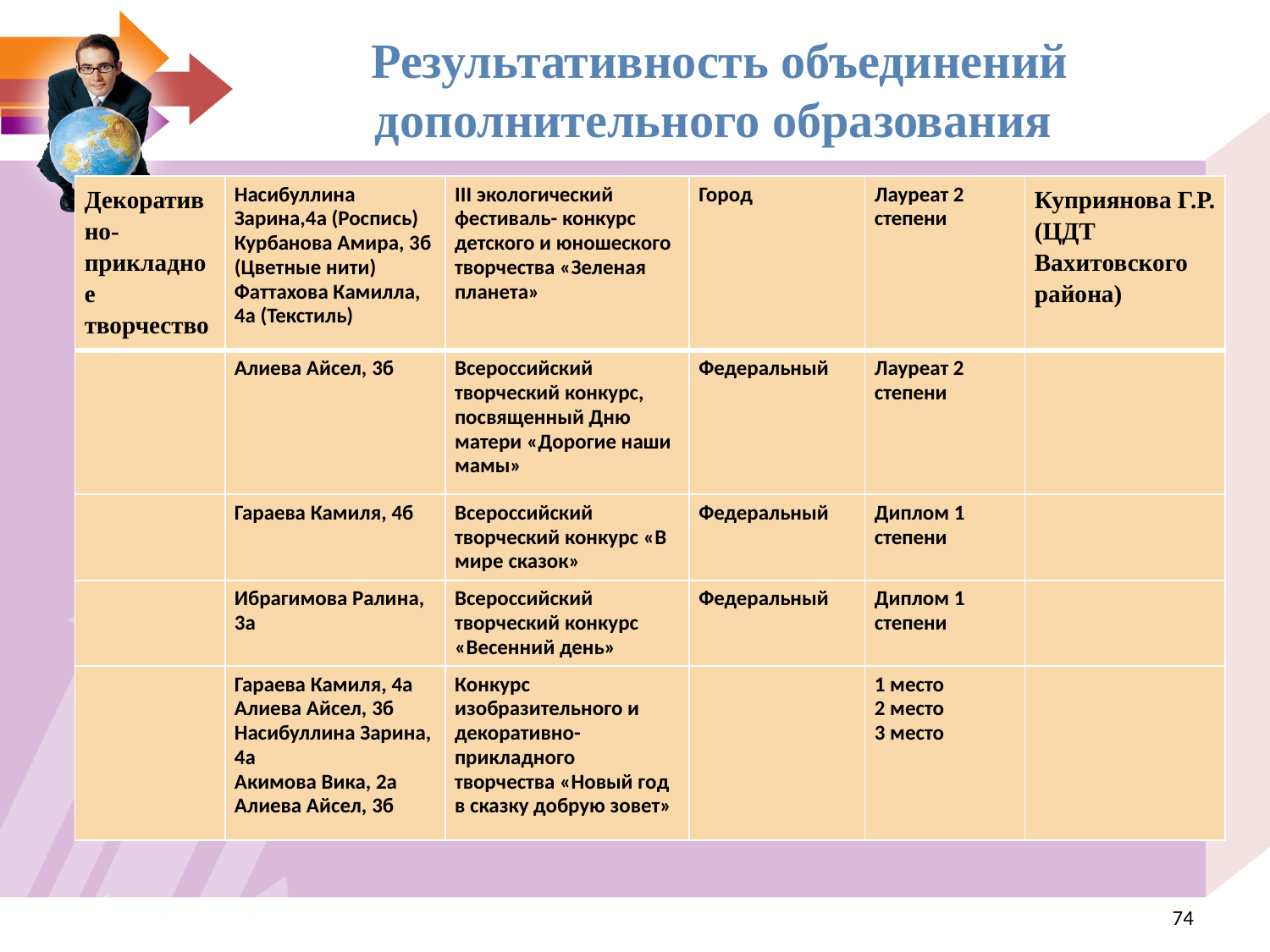

Результативность объединений дополнительного образования
| Декоративно-прикладное творчество | Насибуллина Зарина,4а (Роспись) Курбанова Амира, 3б (Цветные нити) Фаттахова Камилла, 4а (Текстиль) | III экологический фестиваль- конкурс детского и юношеского творчества «Зеленая планета» | Город | Лауреат 2 степени | Куприянова Г.Р. (ЦДТ Вахитовского района) |
| --- | --- | --- | --- | --- | --- |
|  | Алиева Айсел, 3б | Всероссийский творческий конкурс, посвященный Дню матери «Дорогие наши мамы» | Федеральный | Лауреат 2 степени |  |
|  | Гараева Камиля, 4б | Всероссийский творческий конкурс «В мире сказок» | Федеральный | Диплом 1 степени |  |
|  | Ибрагимова Ралина, 3а | Всероссийский творческий конкурс «Весенний день» | Федеральный | Диплом 1 степени |  |
|  | Гараева Камиля, 4а Алиева Айсел, 3б Насибуллина Зарина, 4а Акимова Вика, 2а Алиева Айсел, 3б | Конкурс изобразительного и декоративно-прикладного творчества «Новый год в сказку добрую зовет» |  | 1 место 2 место 3 место |  |
74